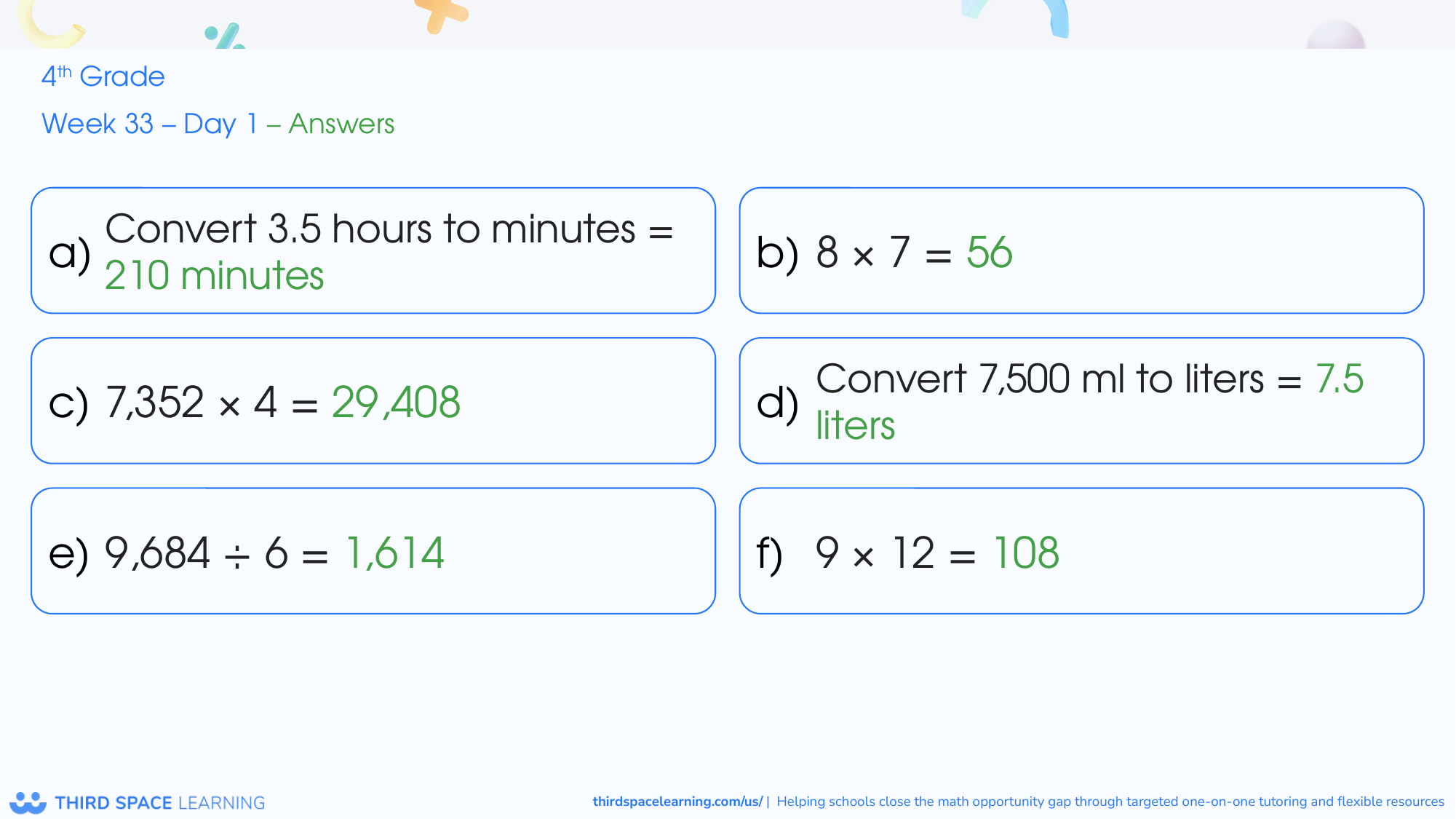

4th Grade
Week 33 – Day 1 – Answers
Convert 3.5 hours to minutes = 210 minutes
8 × 7 = 56
7,352 × 4 = 29,408
Convert 7,500 ml to liters = 7.5 liters
9,684 ÷ 6 = 1,614
9 × 12 = 108